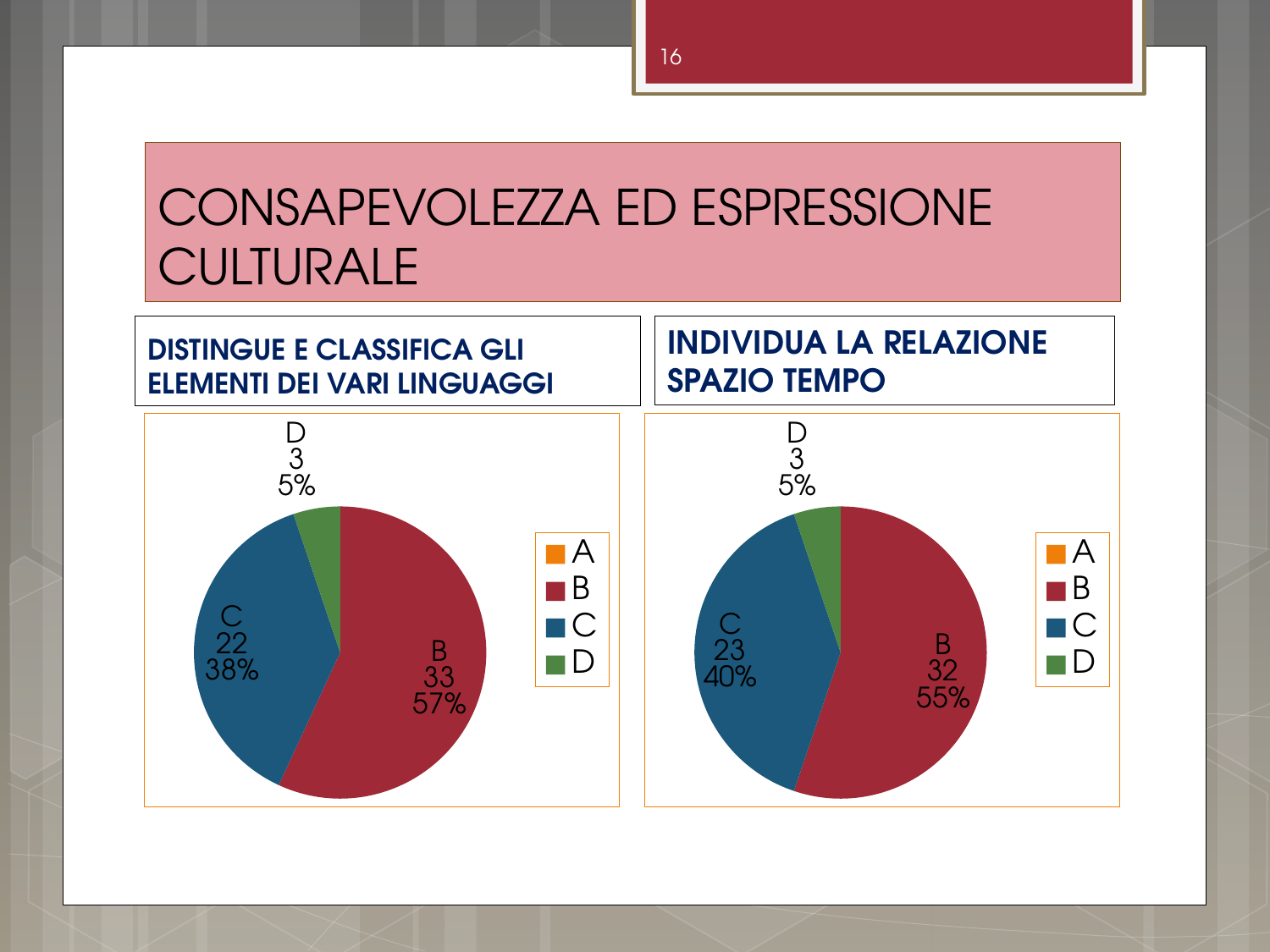

16
# CONSAPEVOLEZZA ED ESPRESSIONE CULTURALE
DISTINGUE E CLASSIFICA GLI ELEMENTI DEI VARI LINGUAGGI
INDIVIDUA LA RELAZIONE SPAZIO TEMPO

### Chart

| Category | Vendite |
|---|---|
| A | 0.0 |
| B | 33.0 |
| C | 22.0 |
| D | 3.0 |

### Chart

| Category | Vendite |
|---|---|
| A | 0.0 |
| B | 32.0 |
| C | 23.0 |
| D | 3.0 |